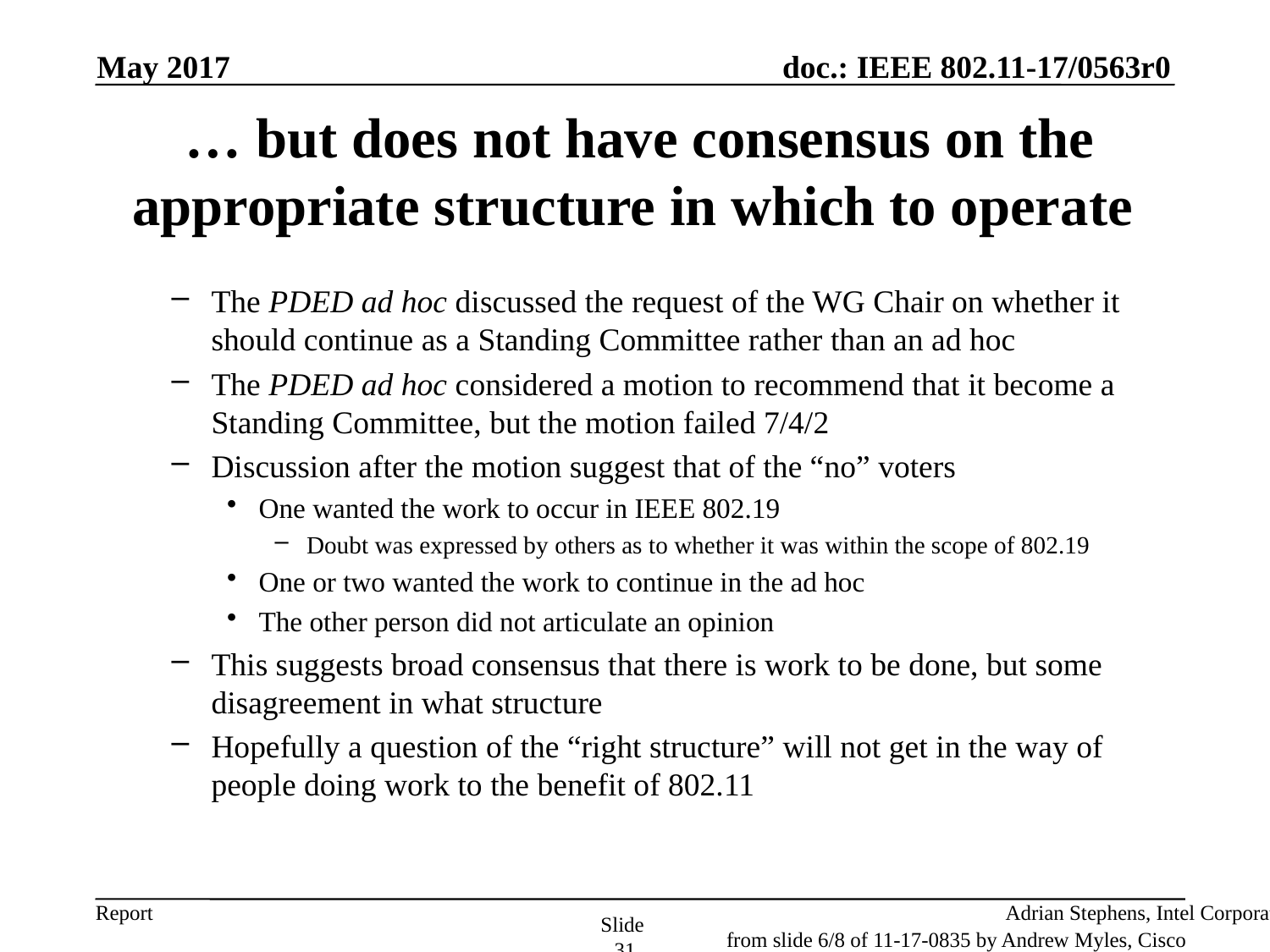

May 2017
# … but does not have consensus on the appropriate structure in which to operate
The PDED ad hoc discussed the request of the WG Chair on whether it should continue as a Standing Committee rather than an ad hoc
The PDED ad hoc considered a motion to recommend that it become a Standing Committee, but the motion failed 7/4/2
Discussion after the motion suggest that of the “no” voters
One wanted the work to occur in IEEE 802.19
Doubt was expressed by others as to whether it was within the scope of 802.19
One or two wanted the work to continue in the ad hoc
The other person did not articulate an opinion
This suggests broad consensus that there is work to be done, but some disagreement in what structure
Hopefully a question of the “right structure” will not get in the way of people doing work to the benefit of 802.11

Adrian Stephens, Intel Corporation
Slide 31
from slide 6/8 of 11-17-0835 by Andrew Myles, Cisco